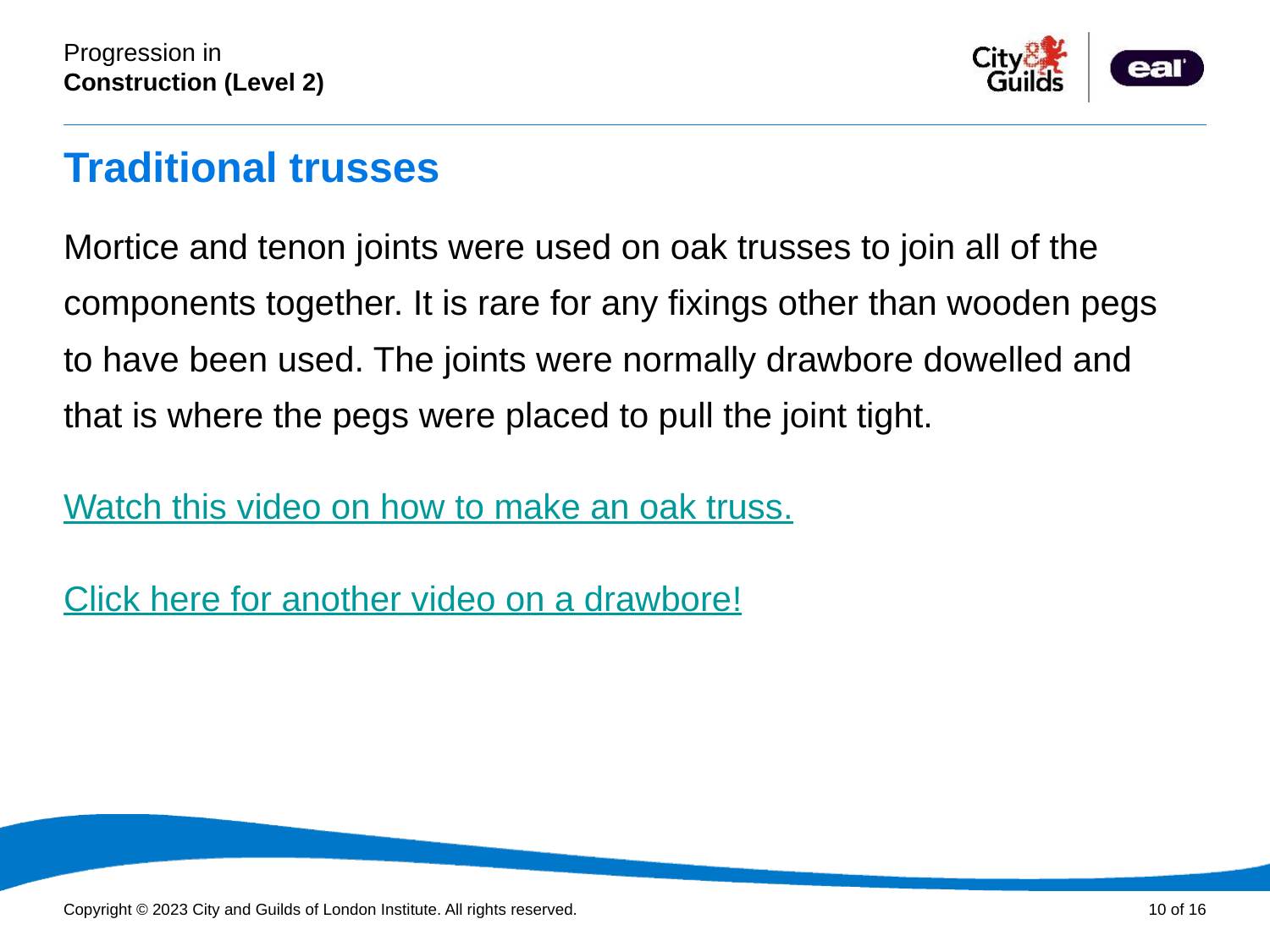

# Traditional trusses
Mortice and tenon joints were used on oak trusses to join all of the components together. It is rare for any fixings other than wooden pegs to have been used. The joints were normally drawbore dowelled and that is where the pegs were placed to pull the joint tight.
Watch this video on how to make an oak truss.
Click here for another video on a drawbore!